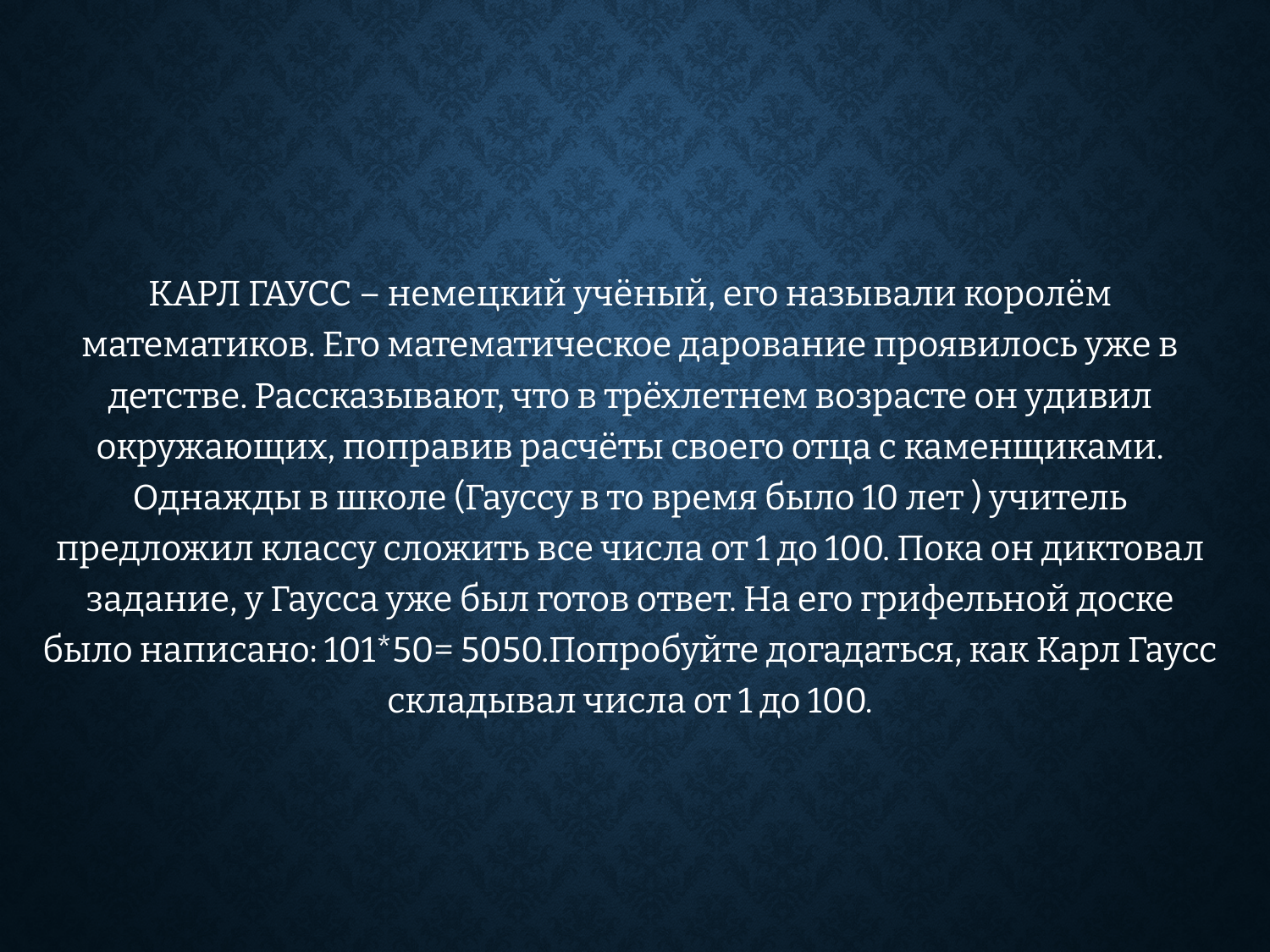

КАРЛ ГАУСС – немецкий учёный, его называли королём математиков. Его математическое дарование проявилось уже в детстве. Рассказывают, что в трёхлетнем возрасте он удивил окружающих, поправив расчёты своего отца с каменщиками. Однажды в школе (Гауссу в то время было 10 лет ) учитель предложил классу сложить все числа от 1 до 100. Пока он диктовал задание, у Гаусса уже был готов ответ. На его грифельной доске было написано: 101*50= 5050.Попробуйте догадаться, как Карл Гаусс складывал числа от 1 до 100.